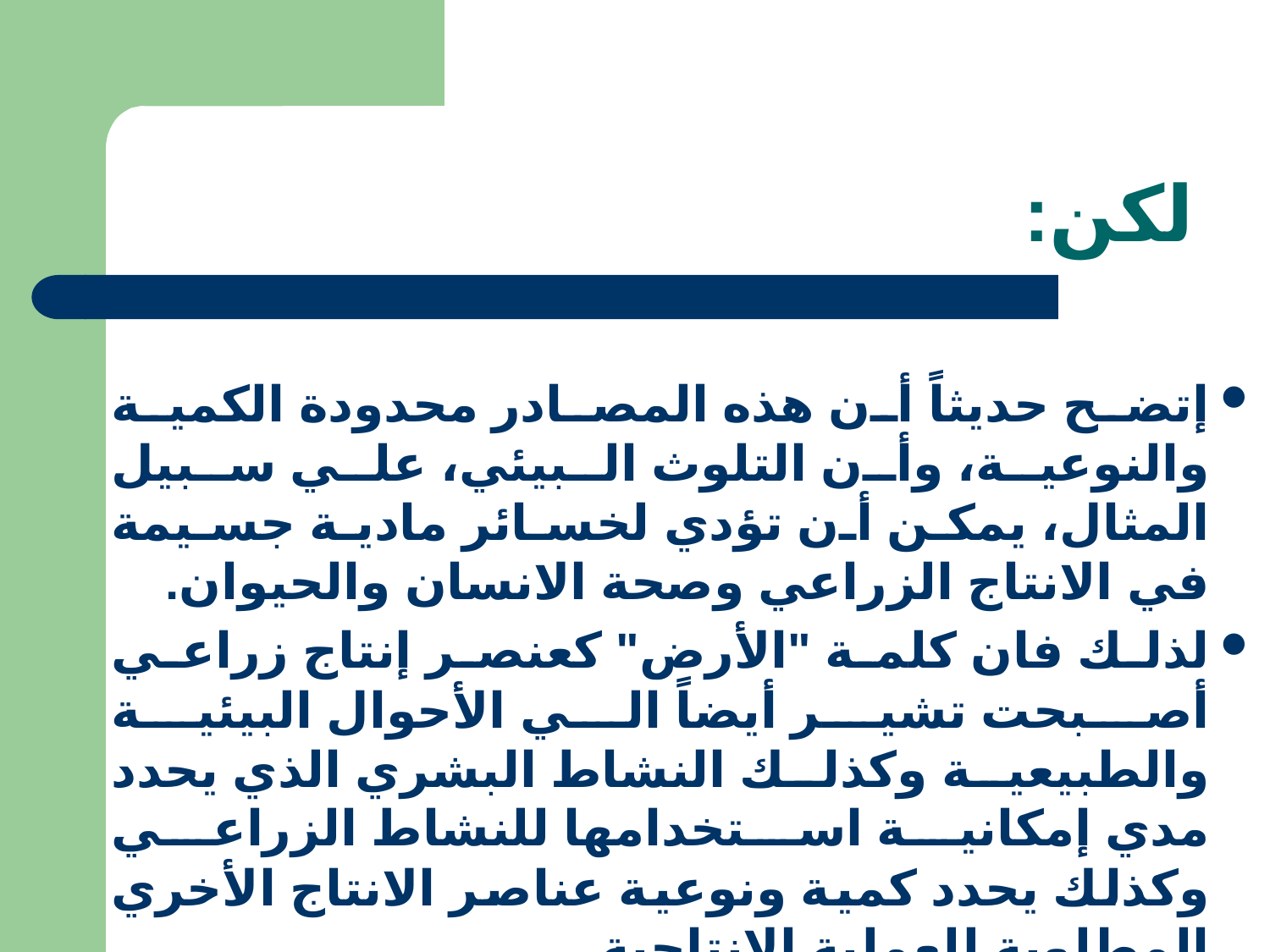

# لكن:
إتضح حديثاً أن هذه المصادر محدودة الكمية والنوعية، وأن التلوث البيئي، علي سبيل المثال، يمكن أن تؤدي لخسائر مادية جسيمة في الانتاج الزراعي وصحة الانسان والحيوان.
لذلك فان كلمة "الأرض" كعنصر إنتاج زراعي أصبحت تشير أيضاً الي الأحوال البيئية والطبيعية وكذلك النشاط البشري الذي يحدد مدي إمكانية استخدامها للنشاط الزراعي وكذلك يحدد كمية ونوعية عناصر الانتاج الأخري المطلوبة للعملية الانتاجية.